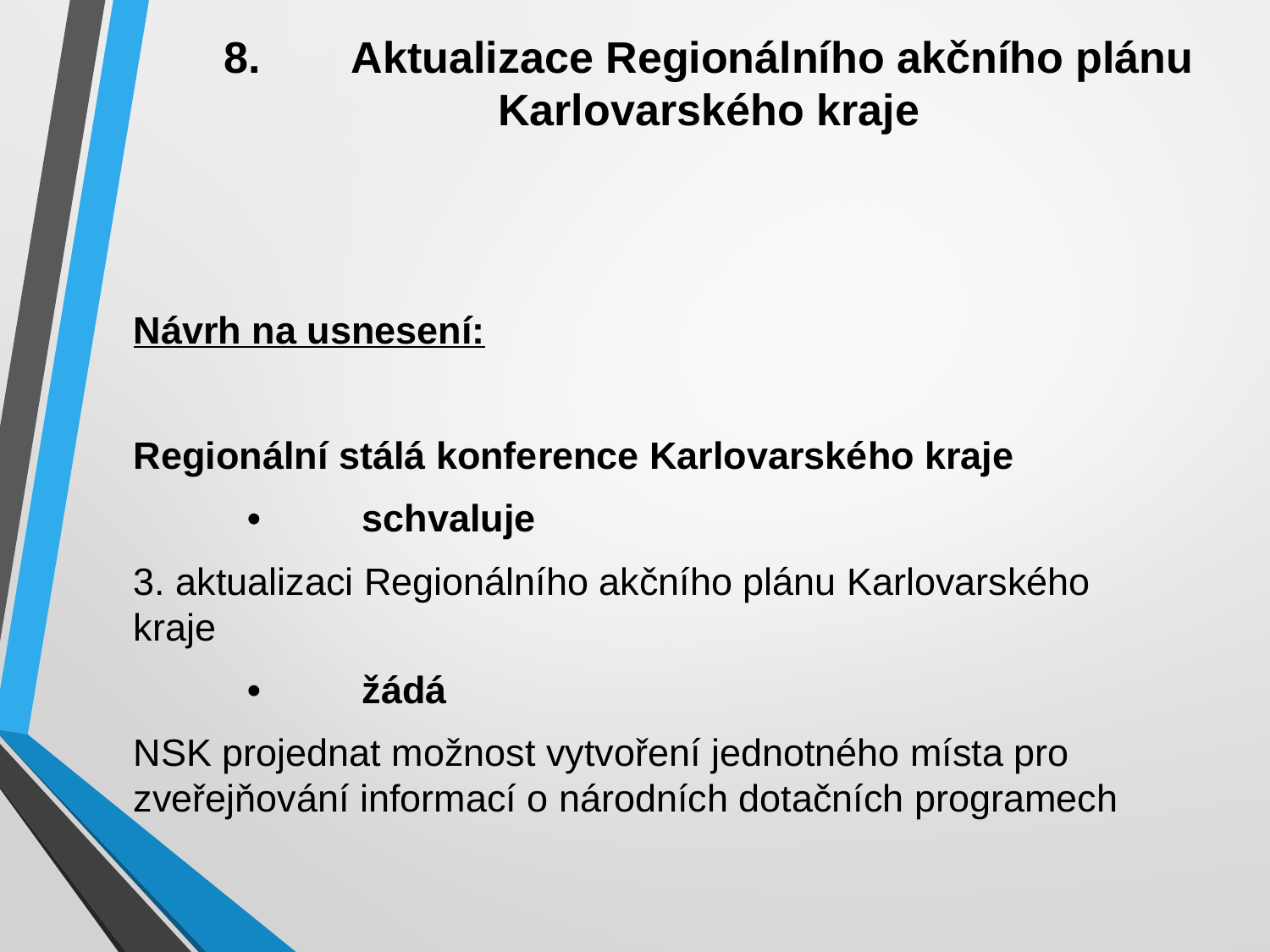

# 8.	Aktualizace Regionálního akčního plánu Karlovarského kraje
Návrh na usnesení:

Regionální stálá konference Karlovarského kraje
 	•	schvaluje
3. aktualizaci Regionálního akčního plánu Karlovarského kraje
	•	žádá
NSK projednat možnost vytvoření jednotného místa pro zveřejňování informací o národních dotačních programech